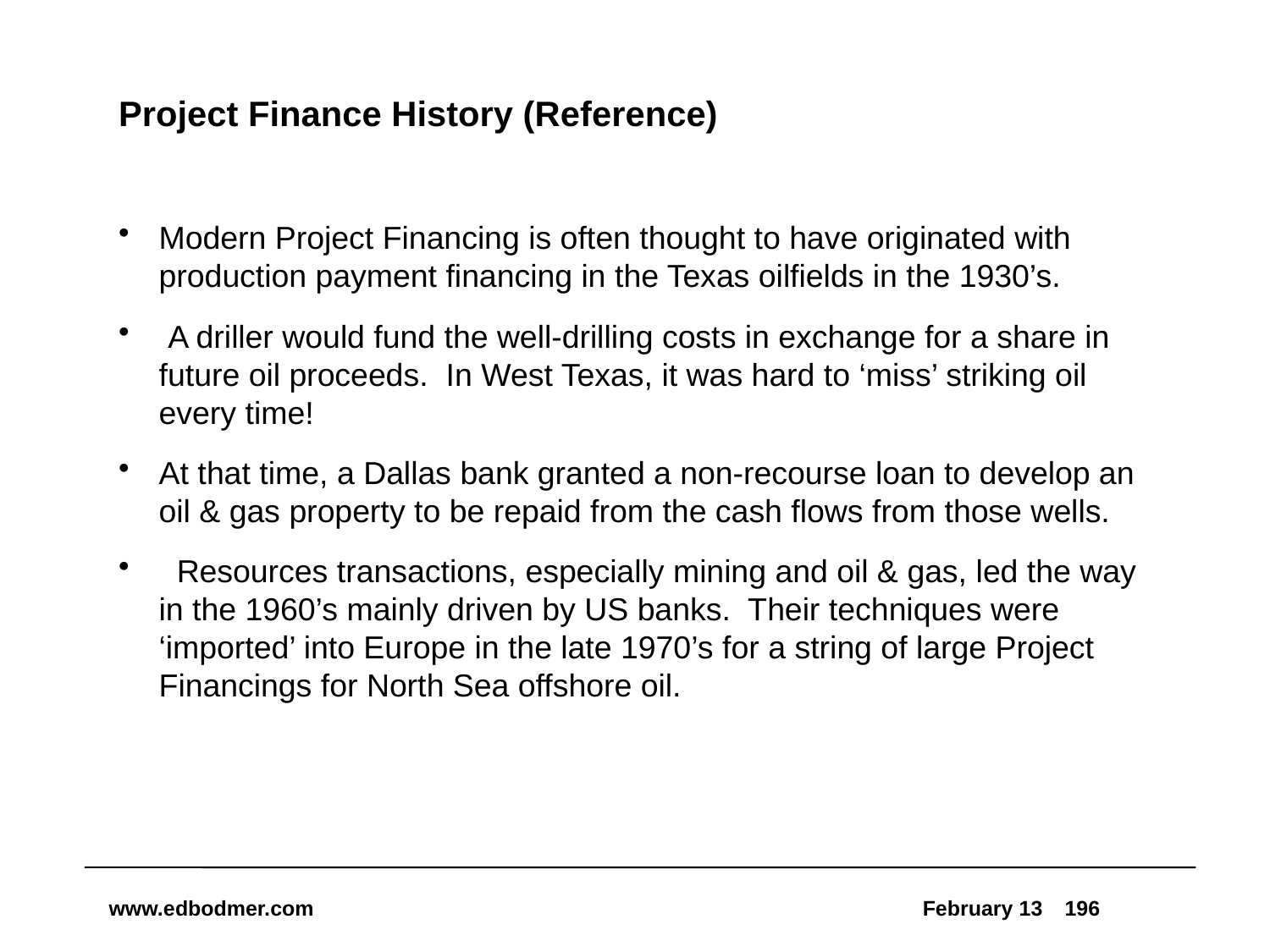

# Project Finance History (Reference)
Modern Project Financing is often thought to have originated with production payment financing in the Texas oilfields in the 1930’s.
 A driller would fund the well-drilling costs in exchange for a share in future oil proceeds.  In West Texas, it was hard to ‘miss’ striking oil every time!
At that time, a Dallas bank granted a non-recourse loan to develop an oil & gas property to be repaid from the cash flows from those wells.
  Resources transactions, especially mining and oil & gas, led the way in the 1960’s mainly driven by US banks.  Their techniques were ‘imported’ into Europe in the late 1970’s for a string of large Project Financings for North Sea offshore oil.